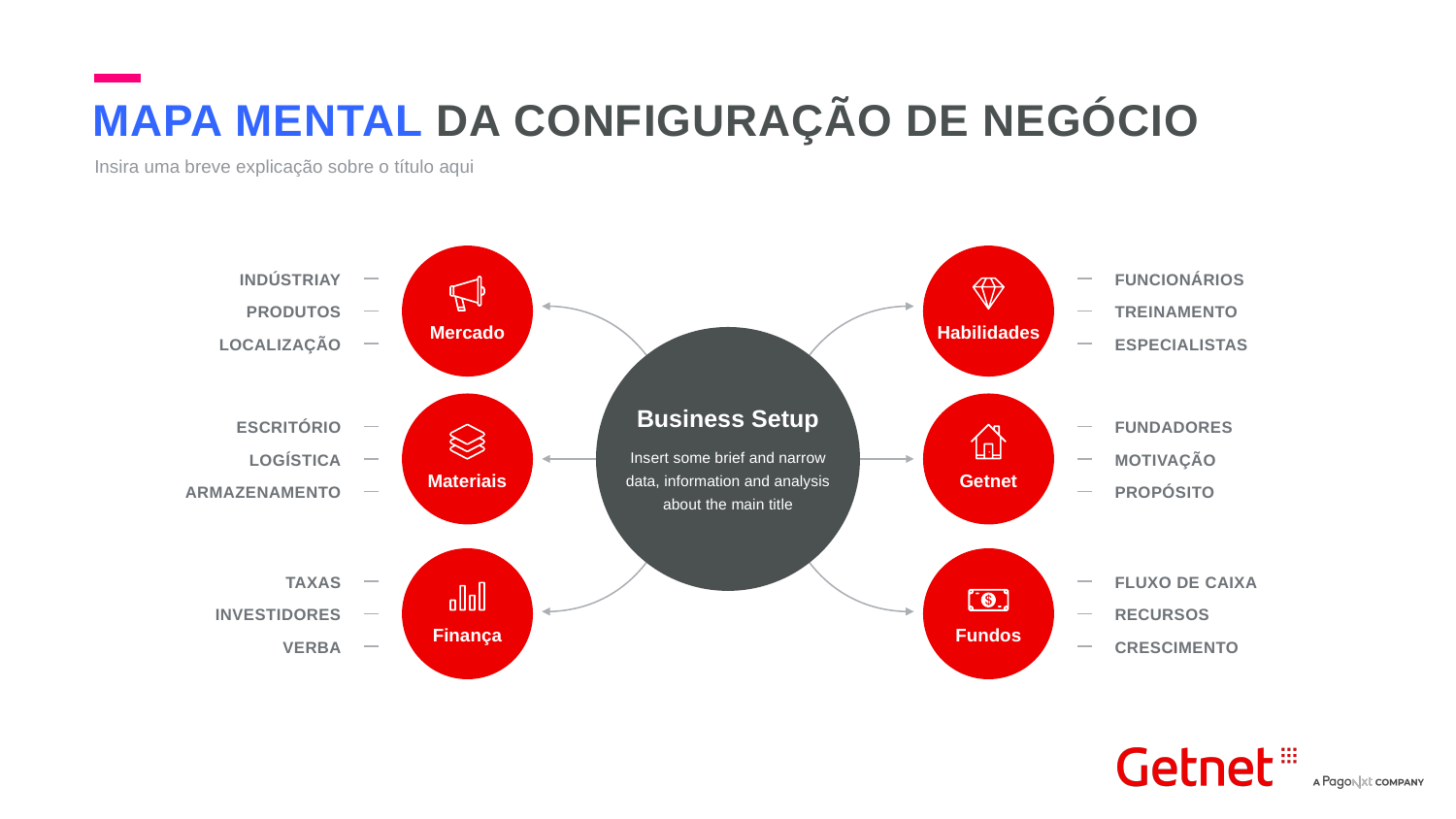

Mapa mental da configuração de negócio
Insira uma breve explicação sobre o título aqui

INDÚSTRIAy
PRODUTOS
LOCALIZAÇÃO
funcionários
treinamento
especialistas

Mercado
Habilidades

Business Setup
Insert some brief and narrow data, information and analysis about the main title
ESCRITÓRIO
logística
armazenamento
fundadores
motivação
propósito

Materiais
Getnet

taxas
investidores
verba
Fluxo de caixa
recursos
crescimento

Finança
Fundos